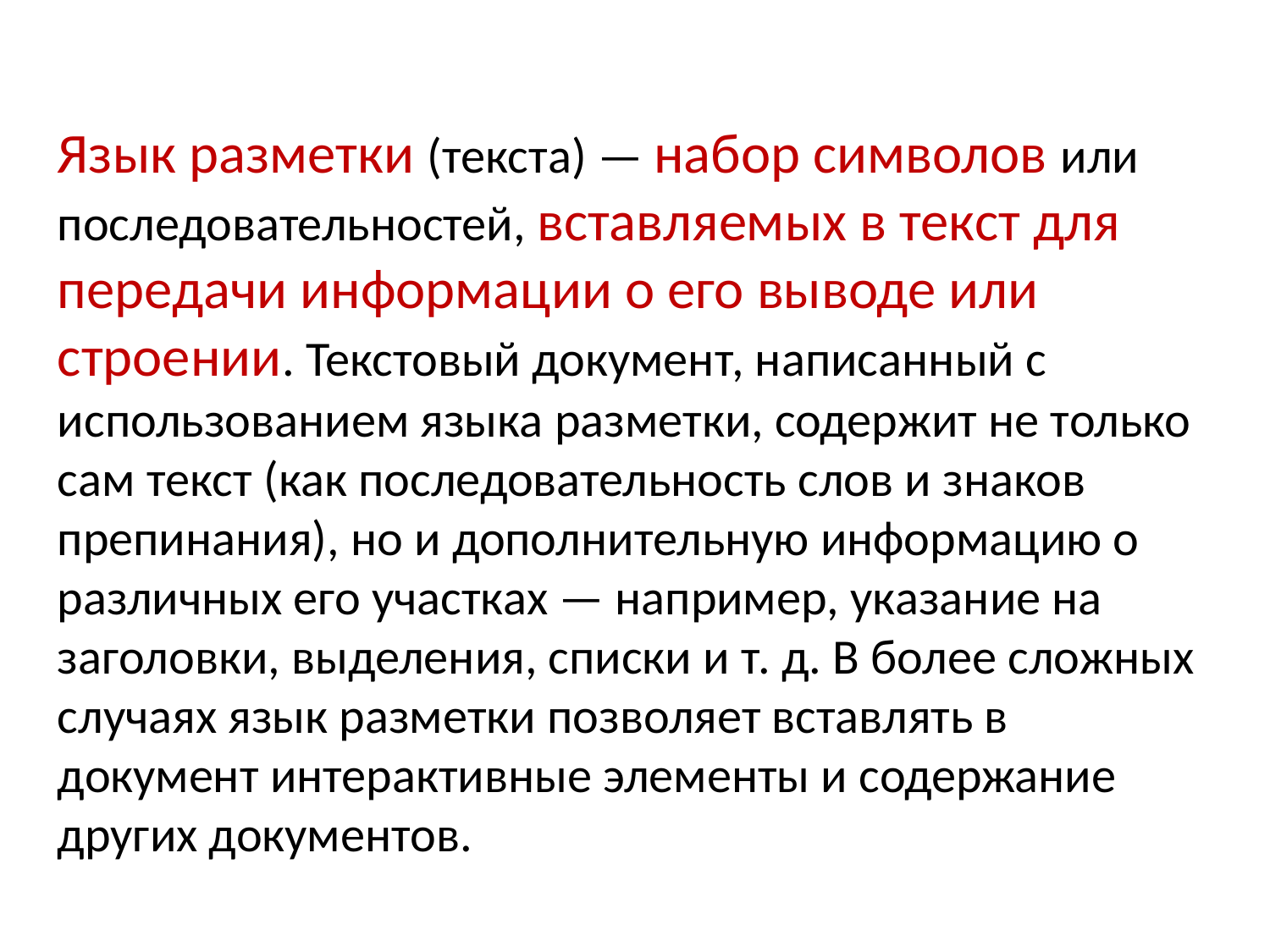

Язык разметки (текста) — набор символов или последовательностей, вставляемых в текст для передачи информации о его выводе или строении. Текстовый документ, написанный с использованием языка разметки, содержит не только сам текст (как последовательность слов и знаков препинания), но и дополнительную информацию о различных его участках — например, указание на заголовки, выделения, списки и т. д. В более сложных случаях язык разметки позволяет вставлять в документ интерактивные элементы и содержание других документов.